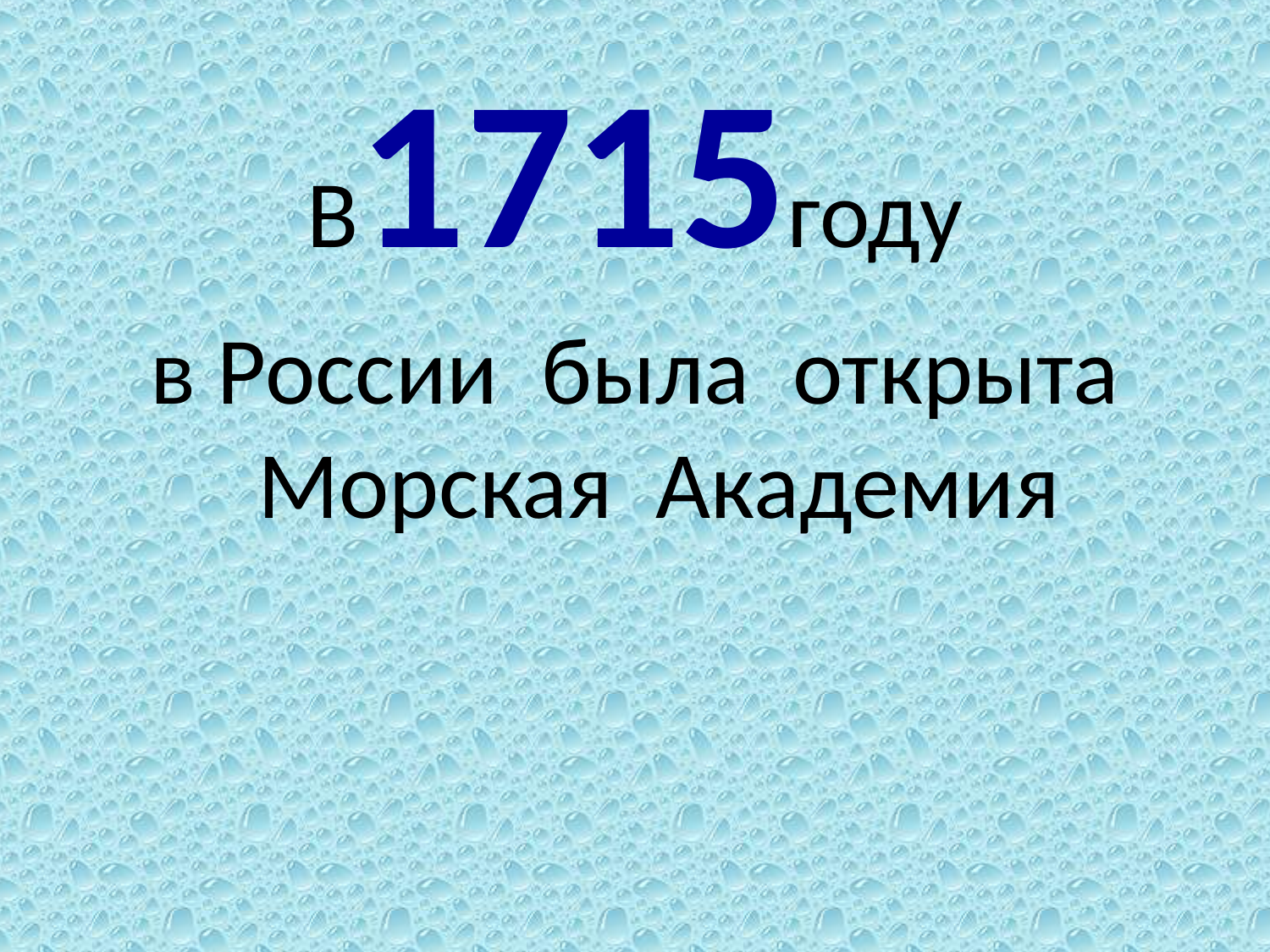

В1715году
в России  была  открыта Морская  Академия